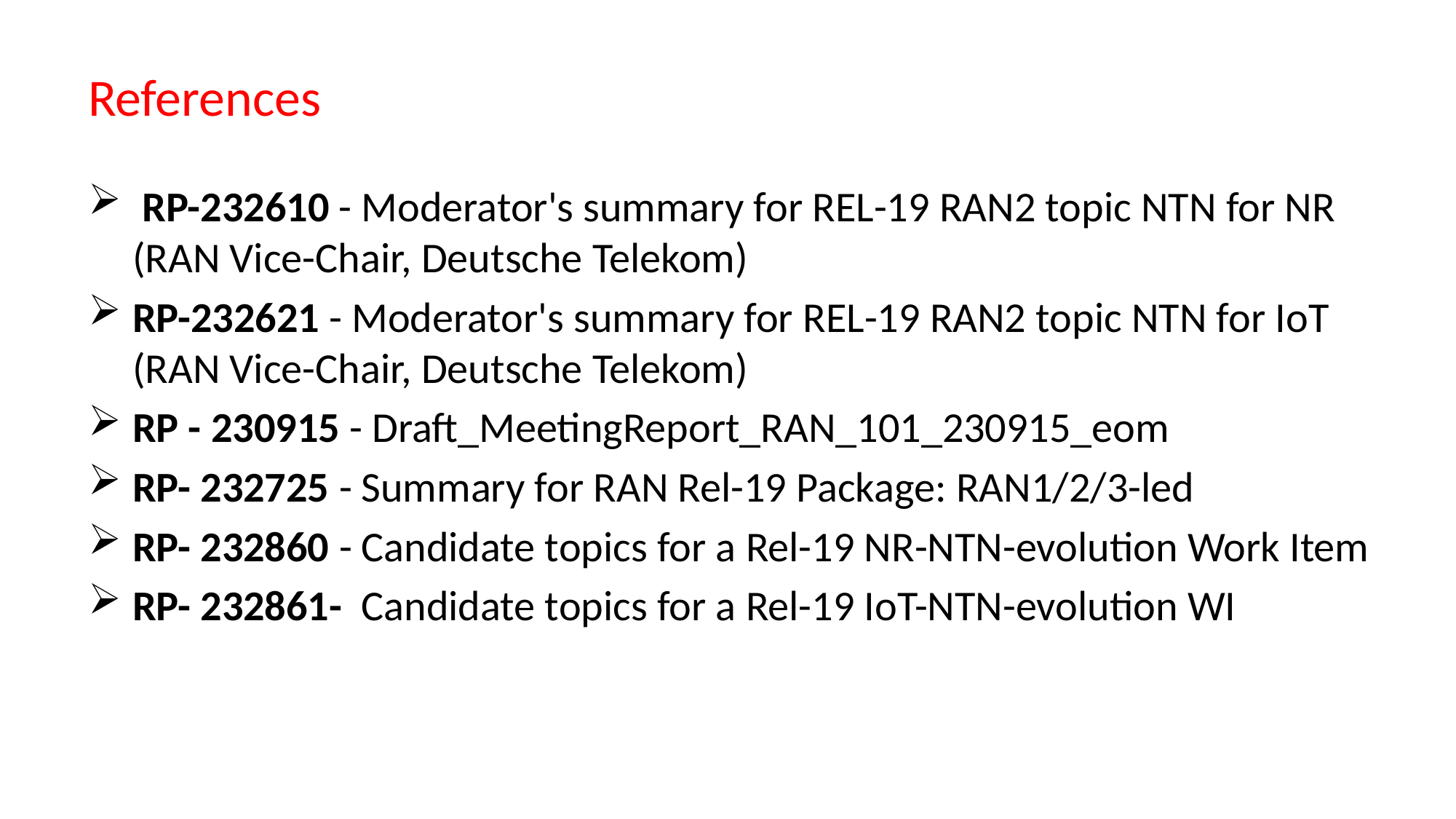

# References
 RP-232610 - Moderator's summary for REL-19 RAN2 topic NTN for NR (RAN Vice-Chair, Deutsche Telekom)
RP-232621 - Moderator's summary for REL-19 RAN2 topic NTN for IoT (RAN Vice-Chair, Deutsche Telekom)
RP - 230915 - Draft_MeetingReport_RAN_101_230915_eom
RP- 232725 - Summary for RAN Rel-19 Package: RAN1/2/3-led
RP- 232860 - Candidate topics for a Rel-19 NR-NTN-evolution Work Item
RP- 232861-  Candidate topics for a Rel-19 IoT-NTN-evolution WI